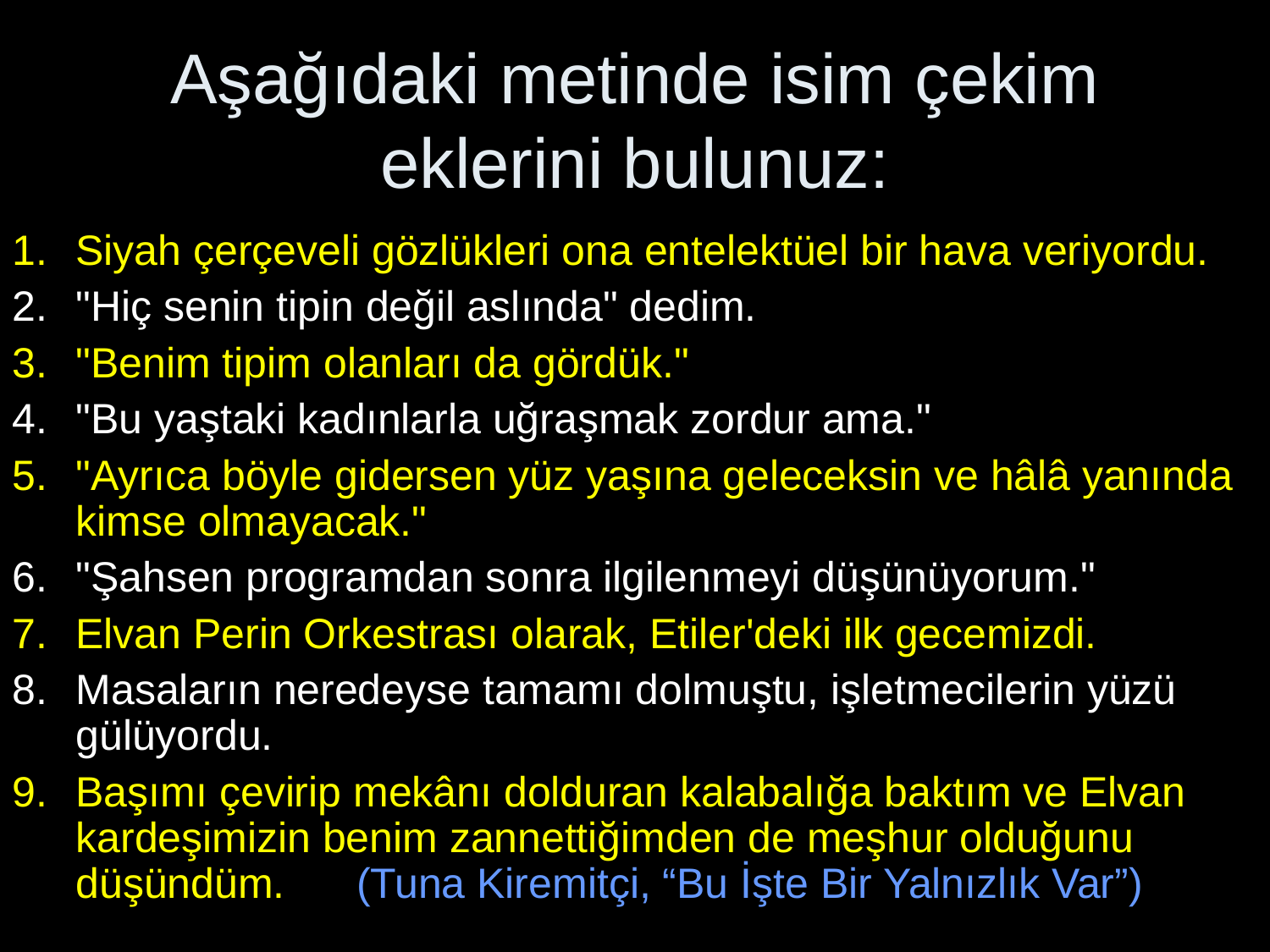

# Aşağıdaki metinde isim çekim eklerini bulunuz:
Siyah çerçeveli gözlükleri ona entelektüel bir hava veriyordu.
"Hiç senin tipin değil aslında" dedim.
"Benim tipim olanları da gördük."
"Bu yaştaki kadınlarla uğraşmak zordur ama."
"Ayrıca böyle gidersen yüz yaşına geleceksin ve hâlâ yanında kimse olmayacak."
"Şahsen programdan sonra ilgilenmeyi düşünüyorum."
Elvan Perin Orkestrası olarak, Etiler'deki ilk gecemizdi.
Masaların neredeyse tamamı dolmuştu, işletmecilerin yüzü gülüyordu.
Başımı çevirip mekânı dolduran kalabalığa baktım ve Elvan kardeşimizin benim zannettiğimden de meşhur olduğunu düşündüm.      (Tuna Kiremitçi, “Bu İşte Bir Yalnızlık Var”)